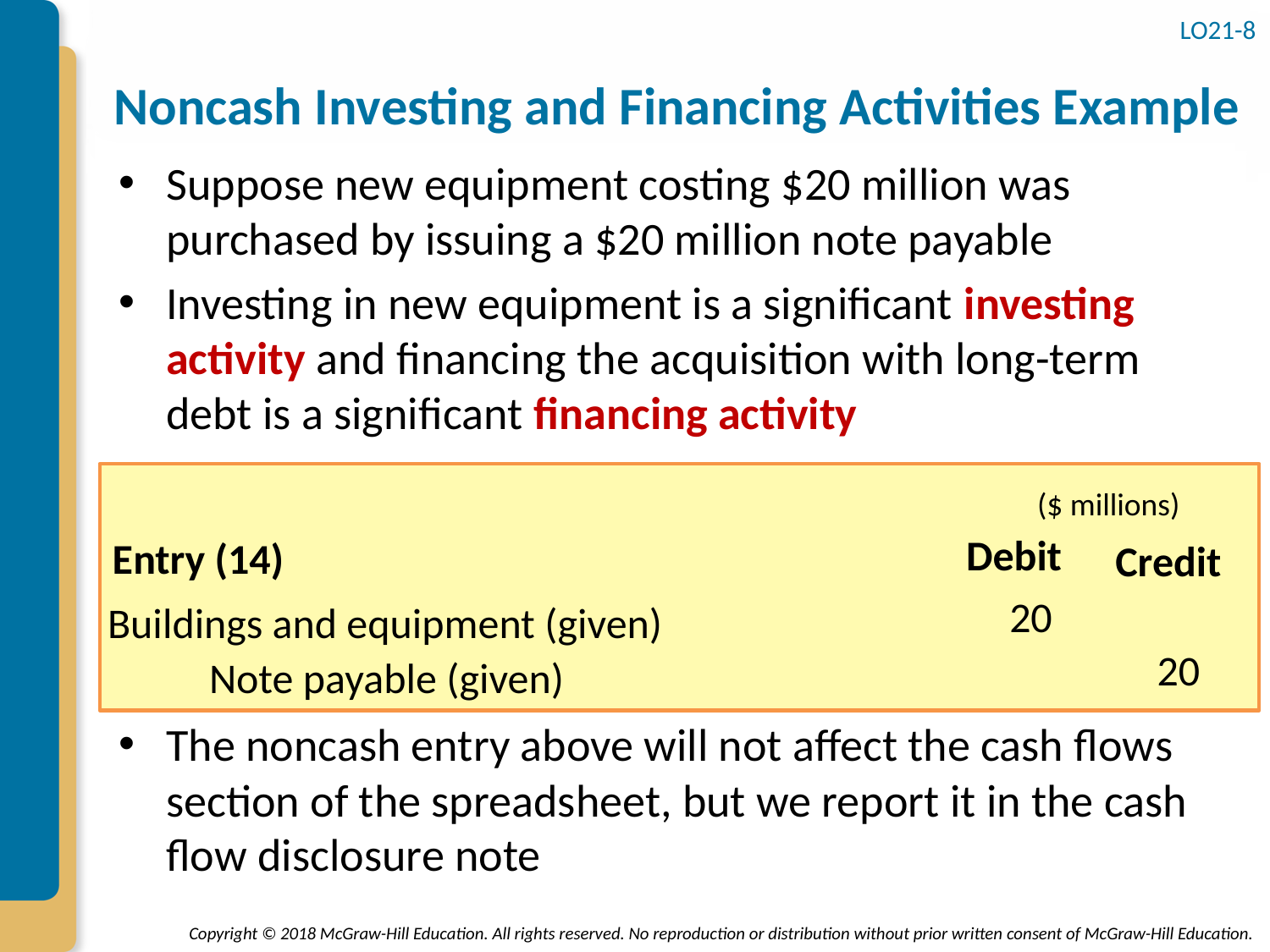

# Noncash Investing and Financing Activities Example
LO21-8
Suppose new equipment costing $20 million was purchased by issuing a $20 million note payable
Investing in new equipment is a significant investing activity and financing the acquisition with long-term debt is a significant financing activity

The noncash entry above will not affect the cash flows section of the spreadsheet, but we report it in the cash flow disclosure note

($ millions)
Debit
Entry (14)
Credit
20
Buildings and equipment (given)
20
	Note payable (given)